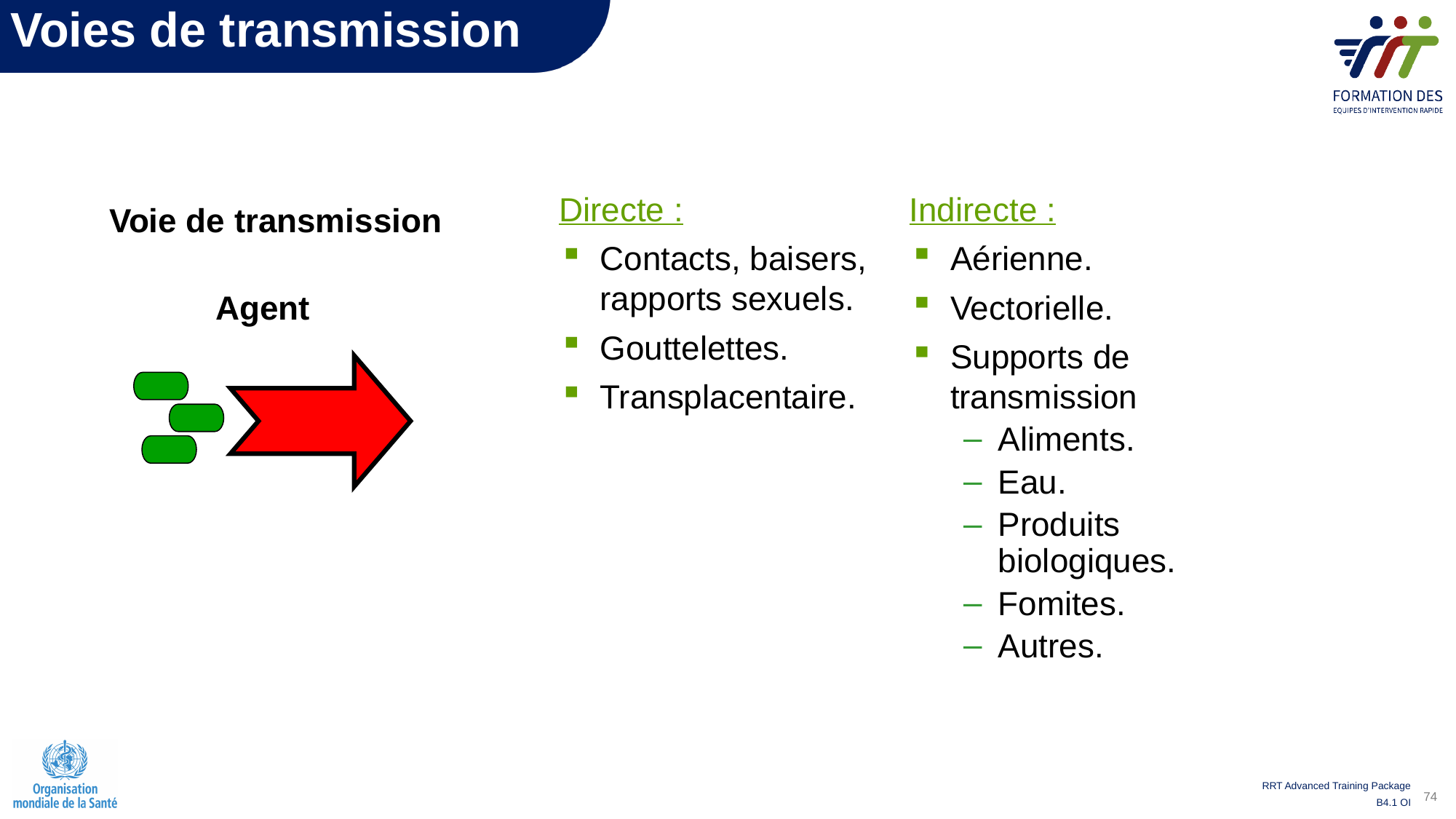

Voies de transmission

Directe :
Contacts, baisers, rapports sexuels.
Gouttelettes.
Transplacentaire.

Indirecte :
Aérienne.
Vectorielle.
Supports de transmission
Aliments.
Eau.
Produits biologiques.
Fomites.
Autres.
Voie de transmission
Agent